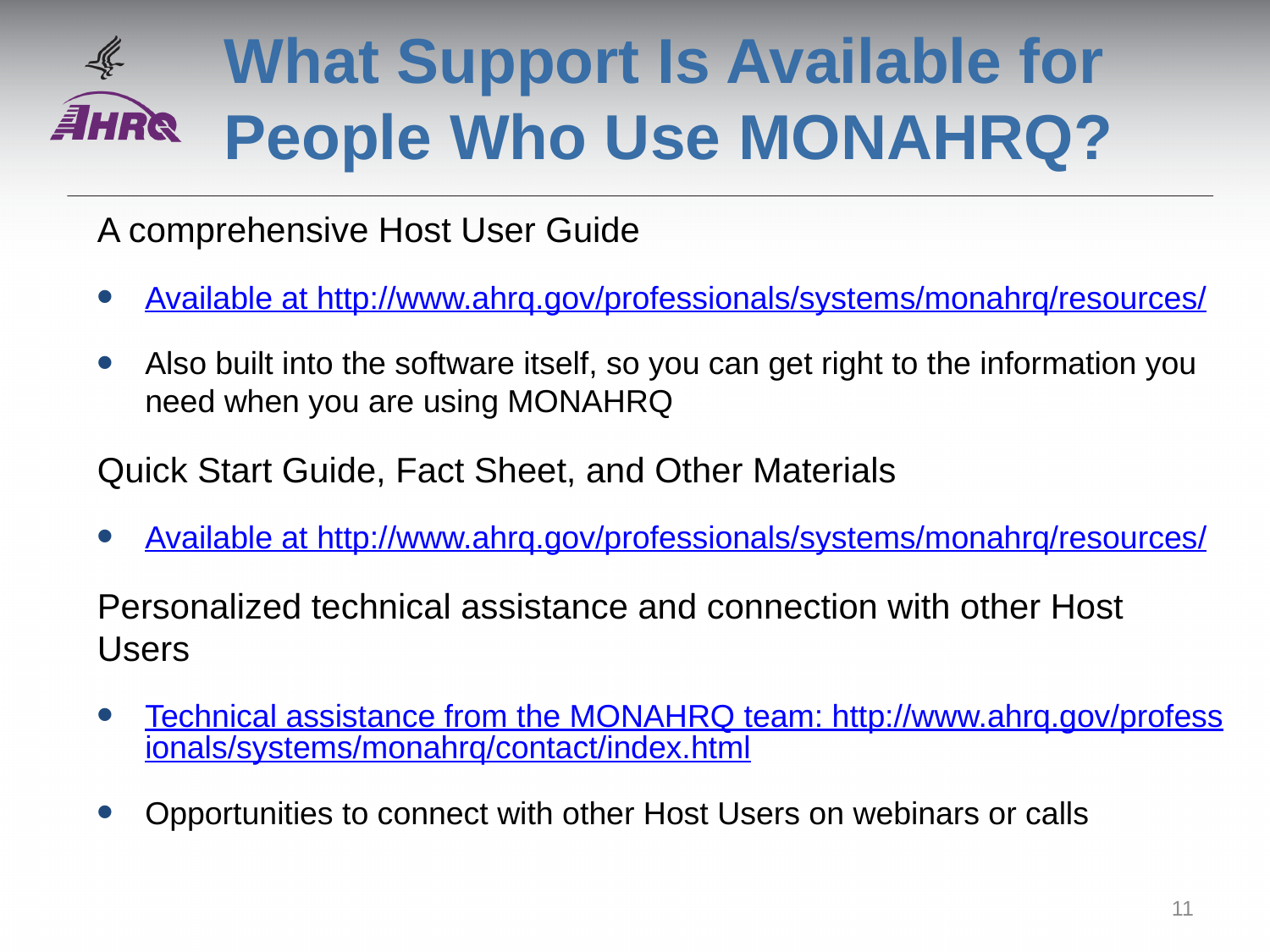

# What Support Is Available for People Who Use MONAHRQ?
A comprehensive Host User Guide
Available at http://www.ahrq.gov/professionals/systems/monahrq/resources/
Also built into the software itself, so you can get right to the information you need when you are using MONAHRQ
Quick Start Guide, Fact Sheet, and Other Materials
Available at http://www.ahrq.gov/professionals/systems/monahrq/resources/
Personalized technical assistance and connection with other Host Users
Technical assistance from the MONAHRQ team: http://www.ahrq.gov/professionals/systems/monahrq/contact/index.html
Opportunities to connect with other Host Users on webinars or calls
11